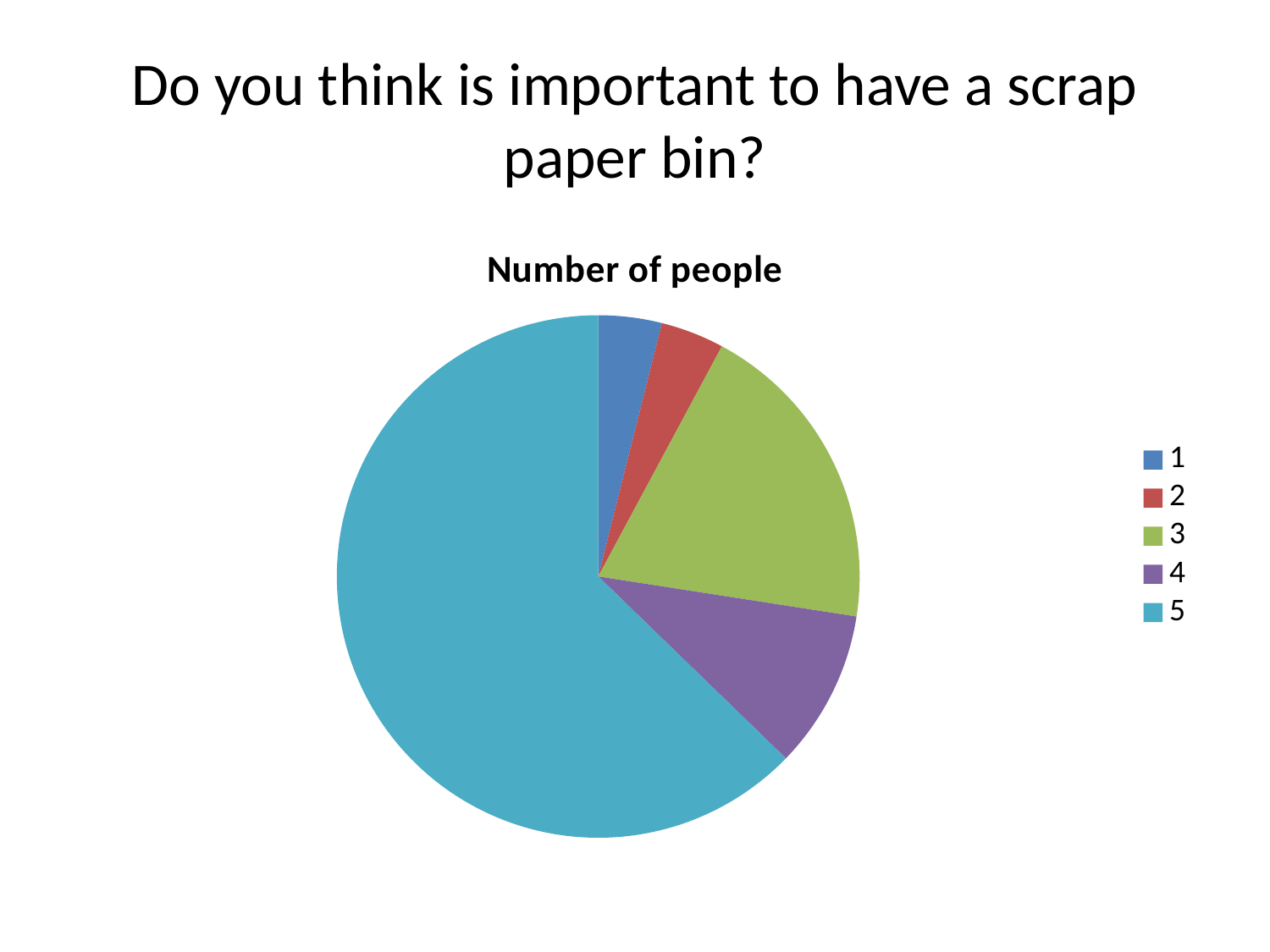

# Do you think is important to have a scrap paper bin?

### Chart:

| Category | Number of people |
|---|---|
| 1 | 2.0 |
| 2 | 2.0 |
| 3 | 10.0 |
| 4 | 5.0 |
| 5 | 32.0 |